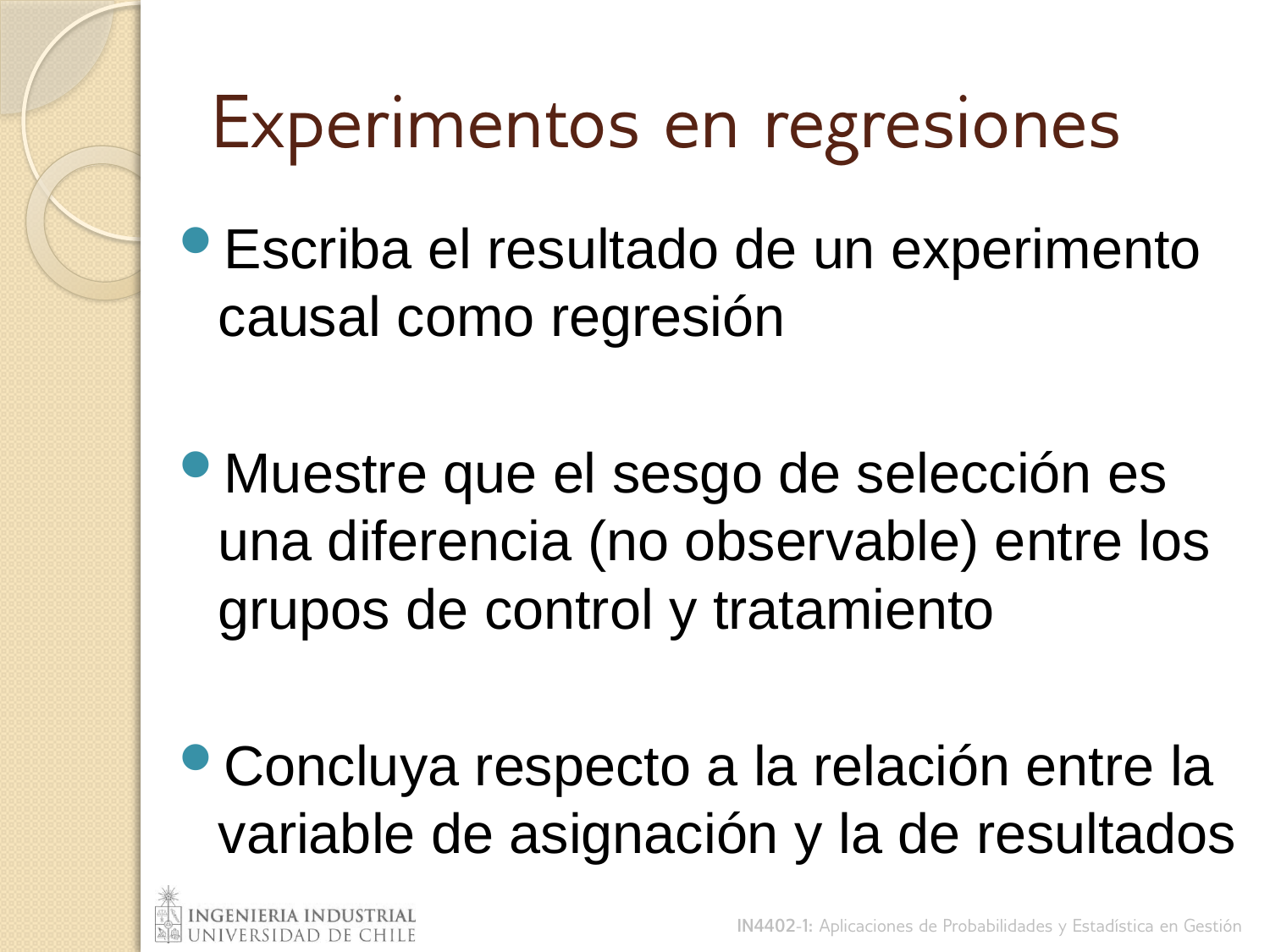

# Experimentos en regresiones
Escriba el resultado de un experimento causal como regresión

Muestre que el sesgo de selección es una diferencia (no observable) entre los grupos de control y tratamiento

Concluya respecto a la relación entre la variable de asignación y la de resultados